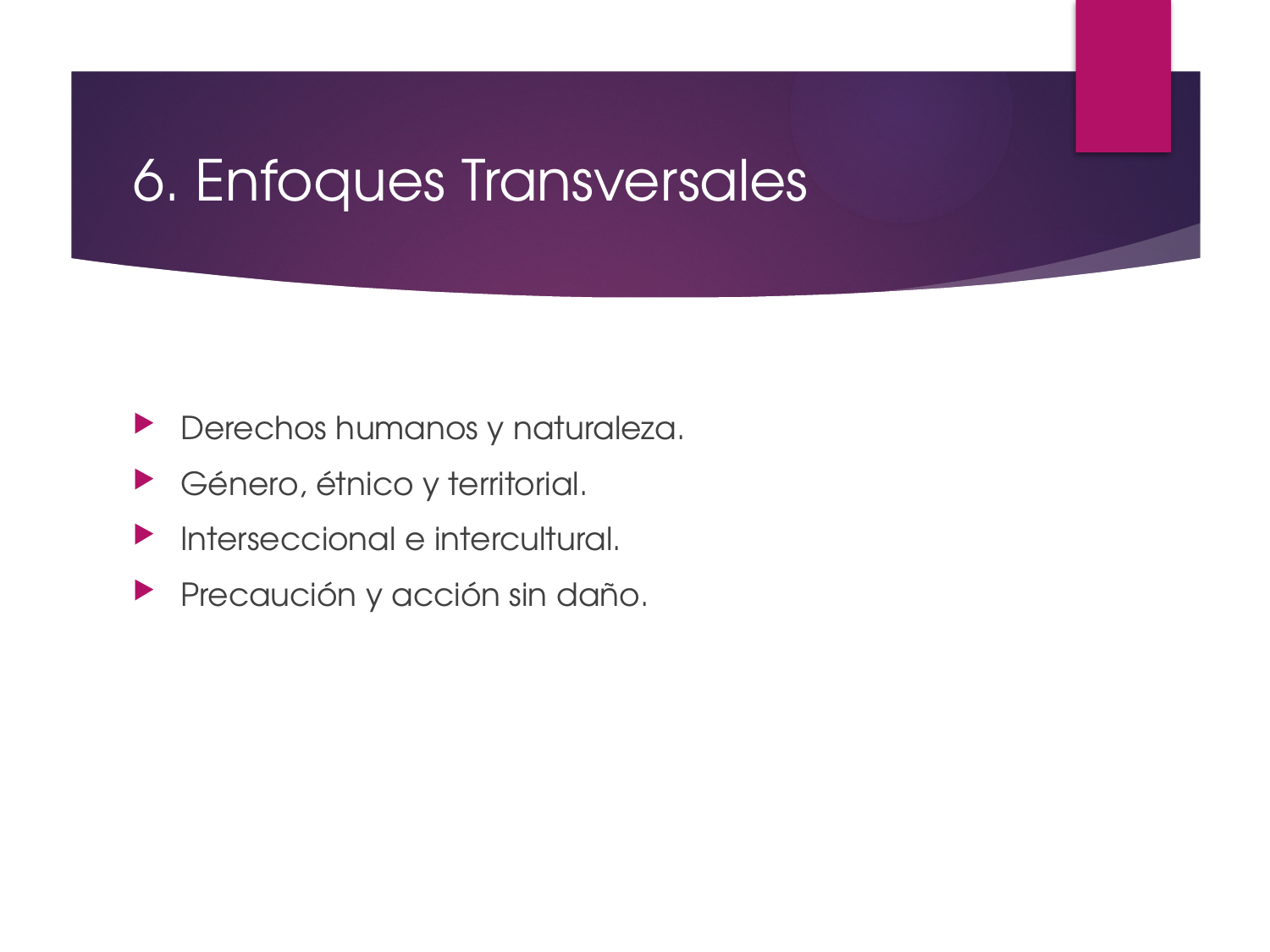

# 6. Enfoques Transversales

Derechos humanos y naturaleza.
Género, étnico y territorial.
Interseccional e intercultural.
Precaución y acción sin daño.